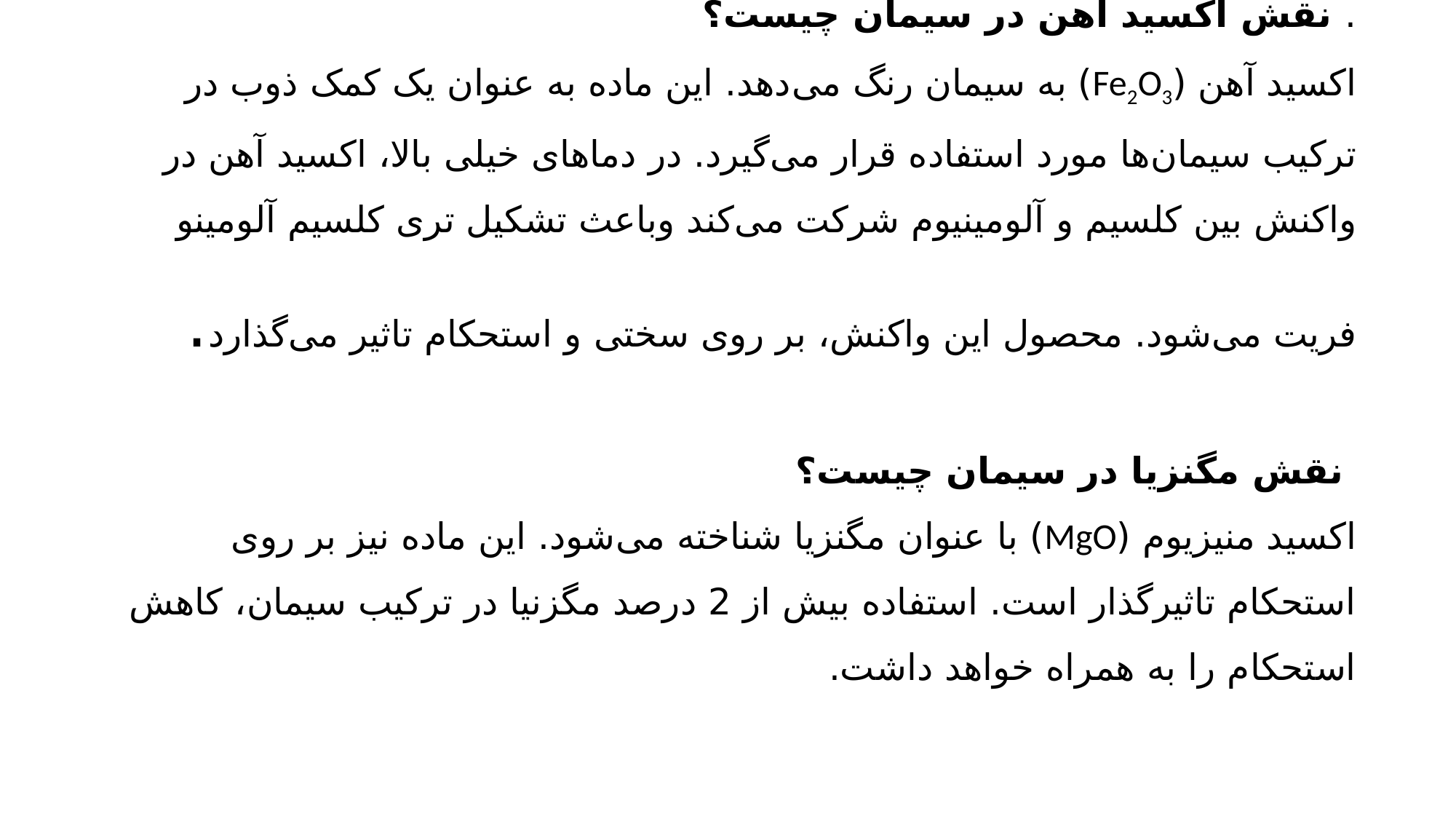

# . نقش اکسید آهن در سیمان چیست؟ اکسید آهن (Fe2O3) به سیمان رنگ می‌دهد. این ماده به عنوان یک کمک ذوب در ترکیب سیمان‌‌ها مورد استفاده قرار می‌گیرد. در دماهای خیلی بالا، اکسید آهن در واکنش بین کلسیم و آلومینیوم شرکت می‌کند وباعث تشکیل تری کلسیم آلومینو فریت می‌شود. محصول این واکنش، بر روی سختی و استحکام تاثیر می‌گذارد. نقش مگنزیا در سیمان چیست؟ اکسید منیزیوم (MgO) با عنوان مگنزیا شناخته می‌شود. این ماده نیز بر روی استحکام تاثیرگذار است. استفاده بیش از 2 درصد مگزنیا در ترکیب سیمان، کاهش استحکام را به همراه خواهد داشت.